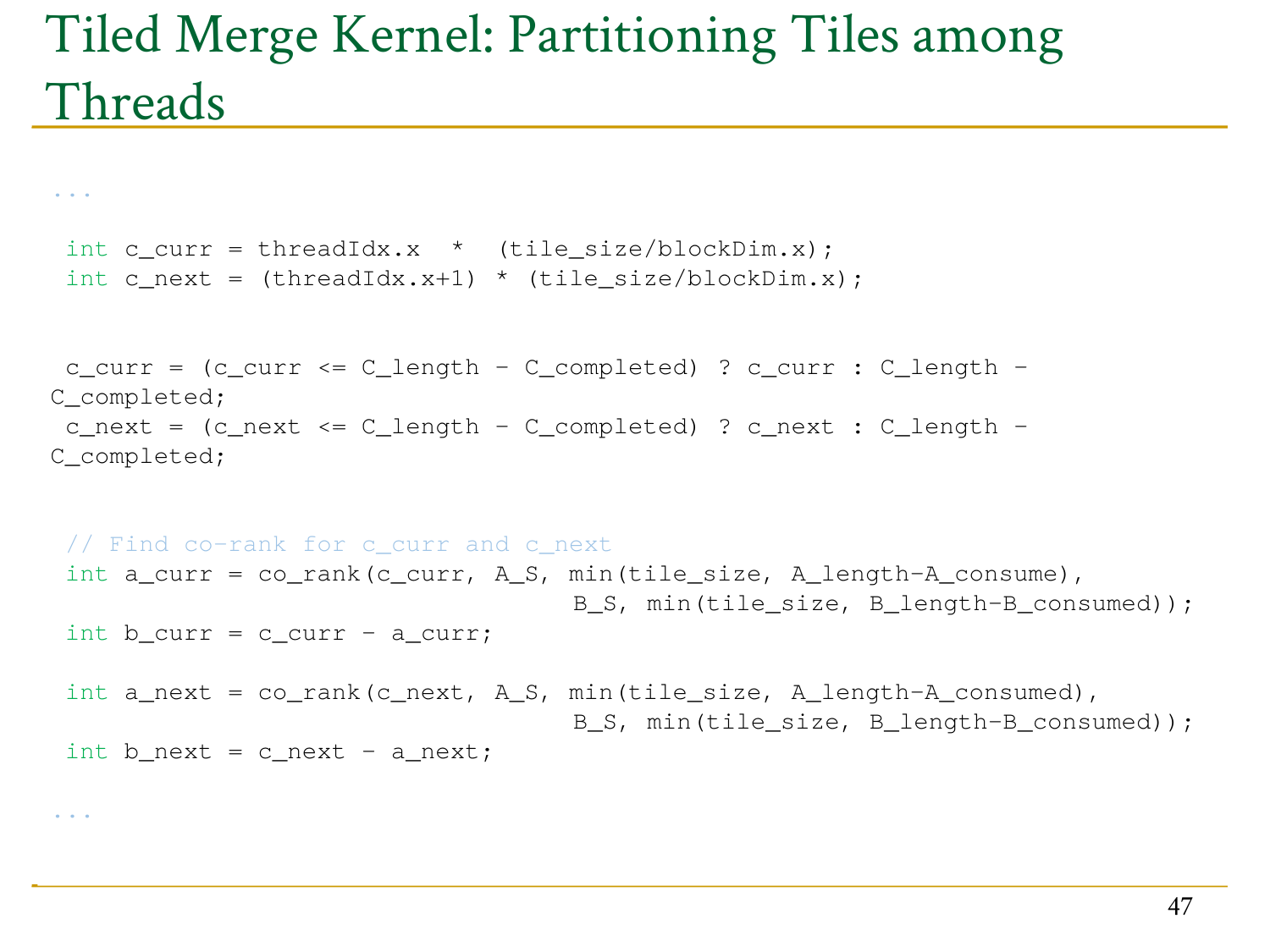

# Tiled Merge Kernel: Partitioning Tiles among Threads

...

 int c_curr = threadIdx.x  *  (tile_size/blockDim.x);
 int c_next = (threadIdx.x+1) * (tile_size/blockDim.x);

 c_curr = (c_curr <= C_length – C_completed) ? c_curr : C_length – C_completed;
 c_next = (c_next <= C_length – C_completed) ? c_next : C_length – C_completed;

 // Find co-rank for c_curr and c_next
 int a_curr = co_rank(c_curr, A_S, min(tile_size, A_length-A_consume),
				 B_S, min(tile_size, B_length-B_consumed));
 int b_curr = c_curr – a_curr;

 int a_next = co_rank(c_next, A_S, min(tile_size, A_length-A_consumed),
				 B_S, min(tile_size, B_length-B_consumed));
 int b_next = c_next – a_next;

...
47